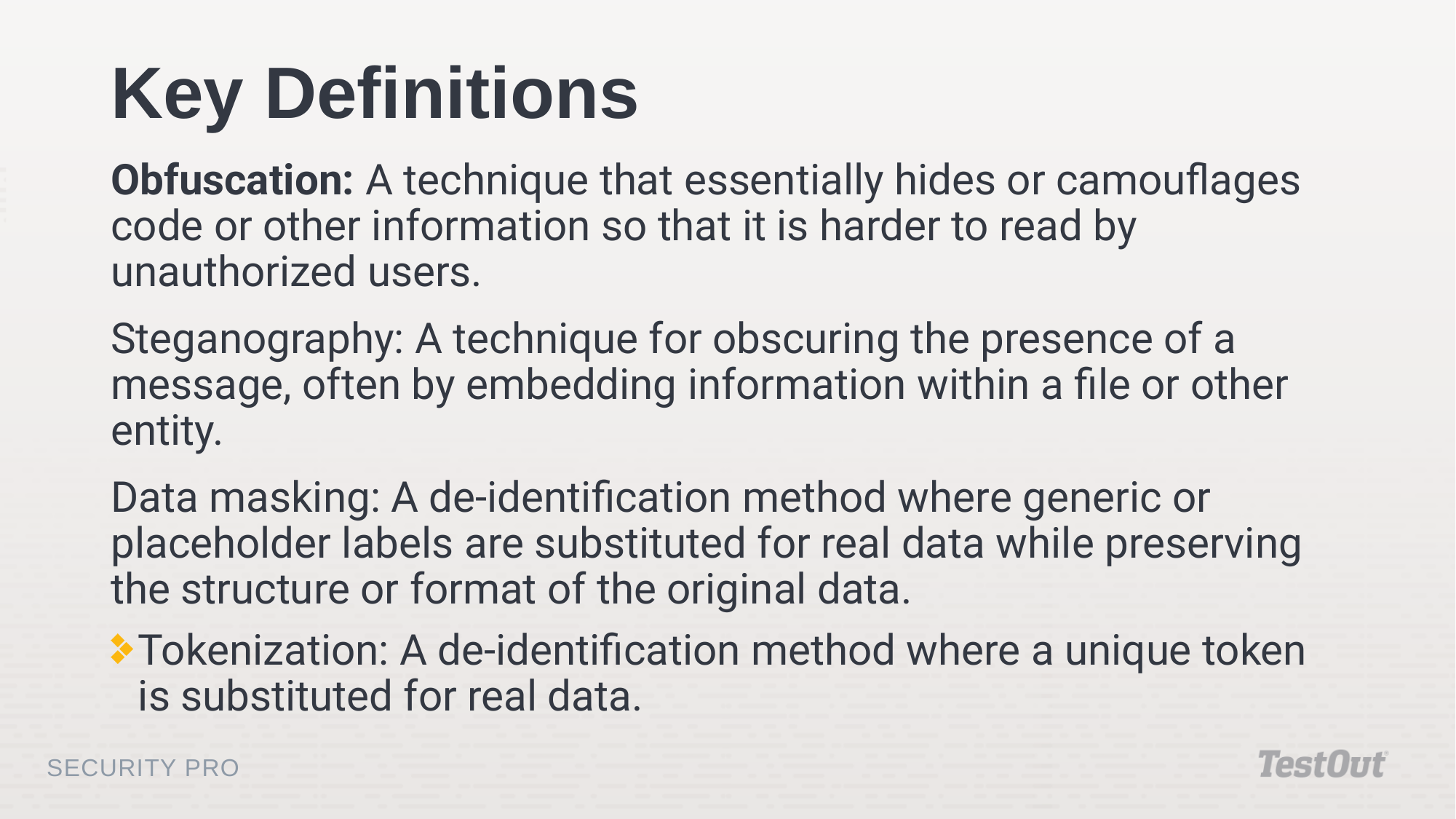

# Key Definitions
Obfuscation: A technique that essentially hides or camouflages code or other information so that it is harder to read by unauthorized users.
Steganography: A technique for obscuring the presence of a message, often by embedding information within a file or other entity.
Data masking: A de-identification method where generic or placeholder labels are substituted for real data while preserving the structure or format of the original data.
Tokenization: A de-identification method where a unique token is substituted for real data.
Security Pro